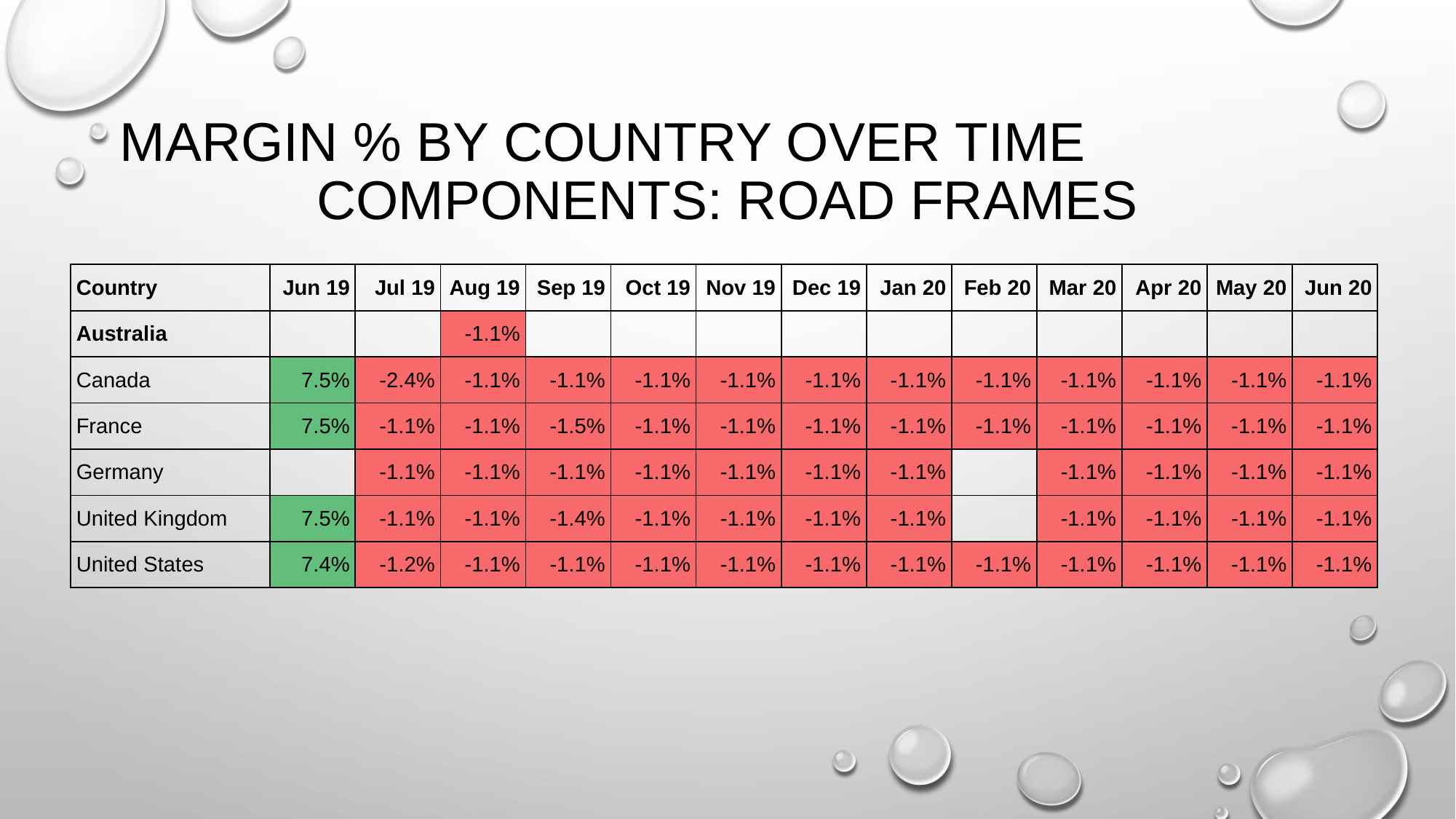

# Margin % by Country over time
Components: Road Frames
| Country | Jun 19 | Jul 19 | Aug 19 | Sep 19 | Oct 19 | Nov 19 | Dec 19 | Jan 20 | Feb 20 | Mar 20 | Apr 20 | May 20 | Jun 20 |
| --- | --- | --- | --- | --- | --- | --- | --- | --- | --- | --- | --- | --- | --- |
| Australia |  |  | -1.1% |  |  |  |  |  |  |  |  |  |  |
| Canada | 7.5% | -2.4% | -1.1% | -1.1% | -1.1% | -1.1% | -1.1% | -1.1% | -1.1% | -1.1% | -1.1% | -1.1% | -1.1% |
| France | 7.5% | -1.1% | -1.1% | -1.5% | -1.1% | -1.1% | -1.1% | -1.1% | -1.1% | -1.1% | -1.1% | -1.1% | -1.1% |
| Germany |  | -1.1% | -1.1% | -1.1% | -1.1% | -1.1% | -1.1% | -1.1% |  | -1.1% | -1.1% | -1.1% | -1.1% |
| United Kingdom | 7.5% | -1.1% | -1.1% | -1.4% | -1.1% | -1.1% | -1.1% | -1.1% |  | -1.1% | -1.1% | -1.1% | -1.1% |
| United States | 7.4% | -1.2% | -1.1% | -1.1% | -1.1% | -1.1% | -1.1% | -1.1% | -1.1% | -1.1% | -1.1% | -1.1% | -1.1% |